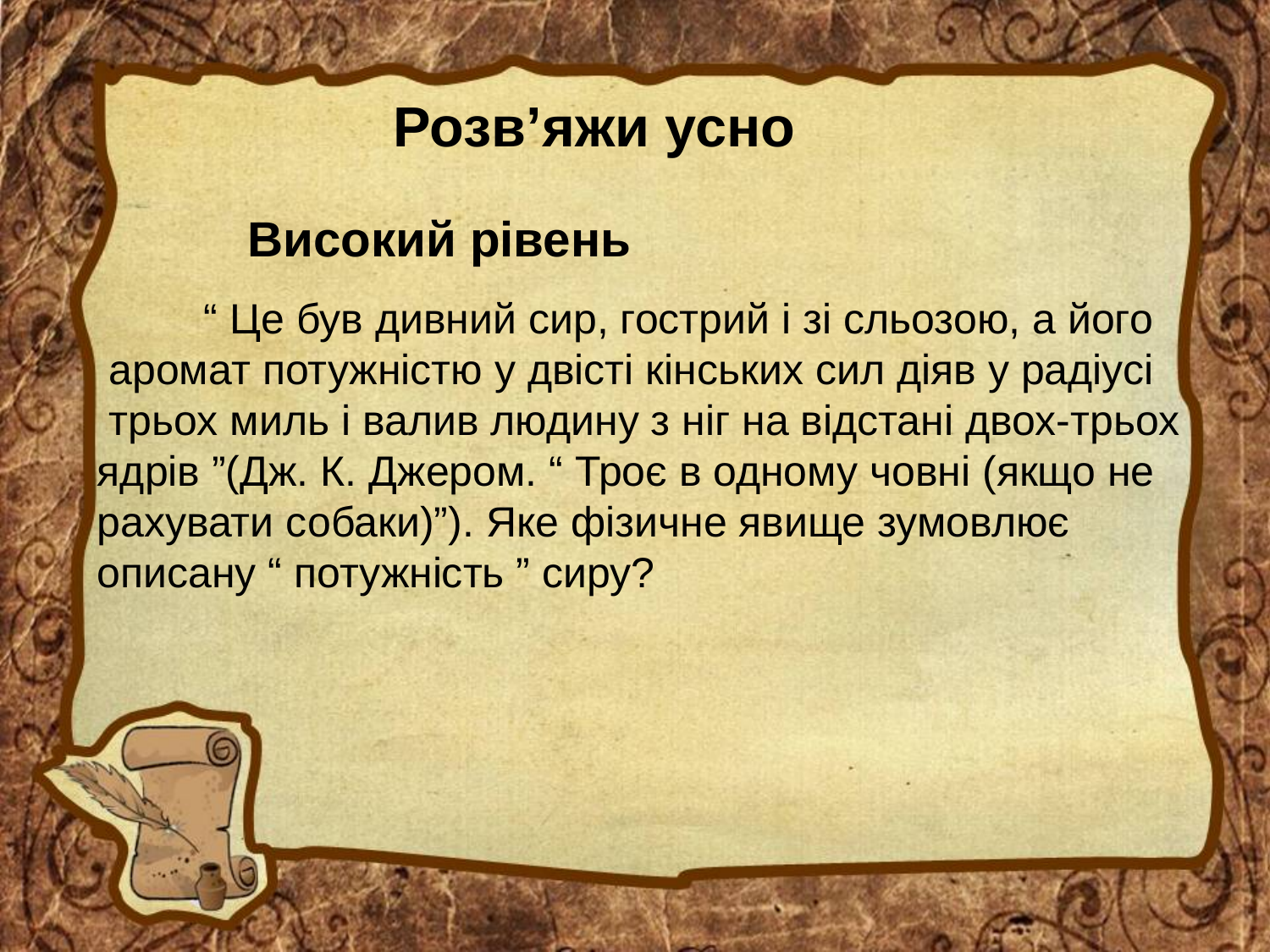

Розв’яжи усно
Високий рівень
         “ Це був дивний сир, гострий і зі сльозою, а його
 аромат потужністю у двісті кінських сил діяв у радіусі
 трьох миль і валив людину з ніг на відстані двох-трьох
ядрів ”(Дж. К. Джером. “ Троє в одному човні (якщо не
рахувати собаки)”). Яке фізичне явище зумовлює
описану “ потужність ” сиру?